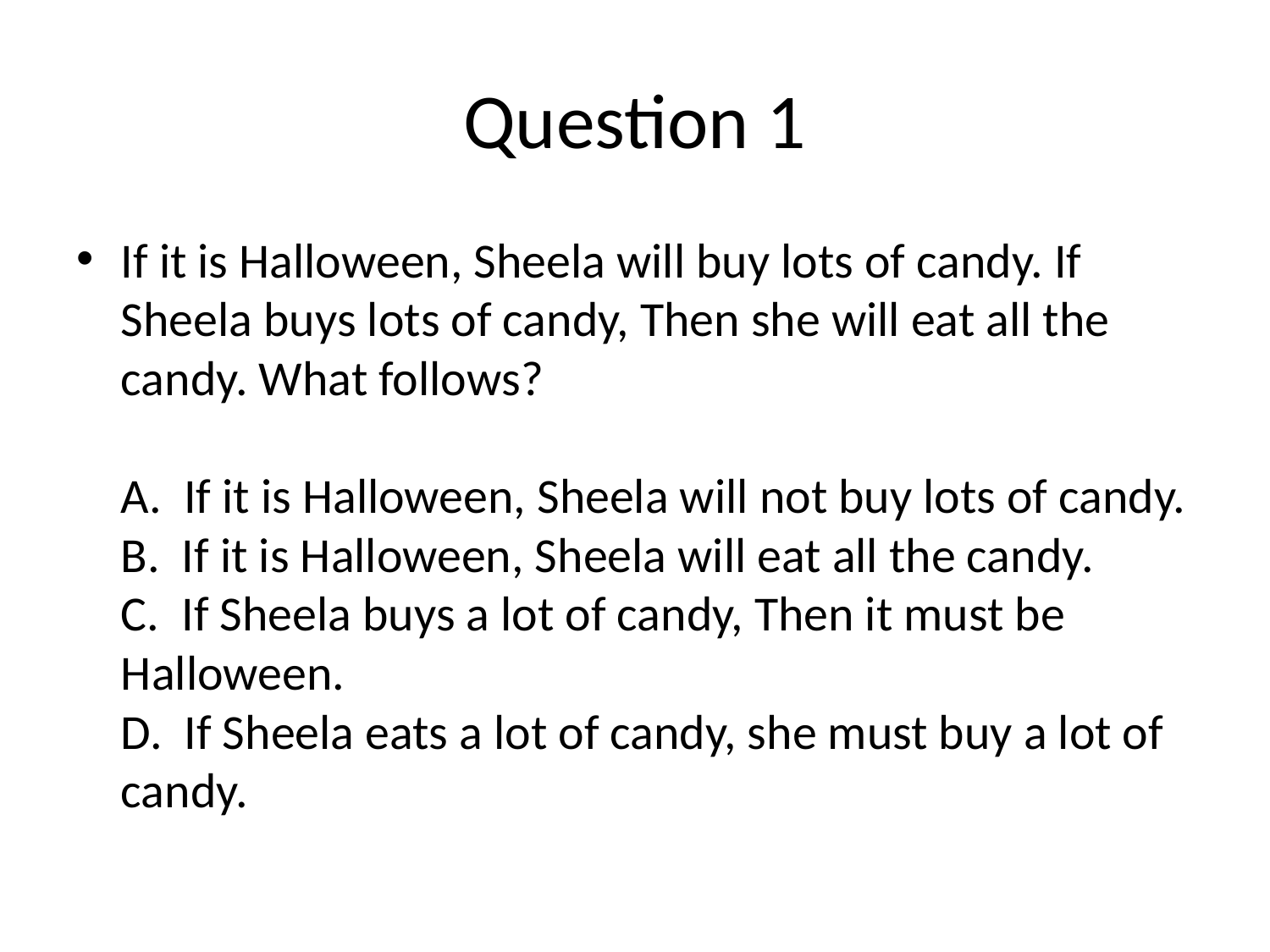

# Question 1
If it is Halloween, Sheela will buy lots of candy. If Sheela buys lots of candy, Then she will eat all the candy. What follows?
A.  If it is Halloween, Sheela will not buy lots of candy.
B.  If it is Halloween, Sheela will eat all the candy.
C.  If Sheela buys a lot of candy, Then it must be Halloween.
D.  If Sheela eats a lot of candy, she must buy a lot of candy.